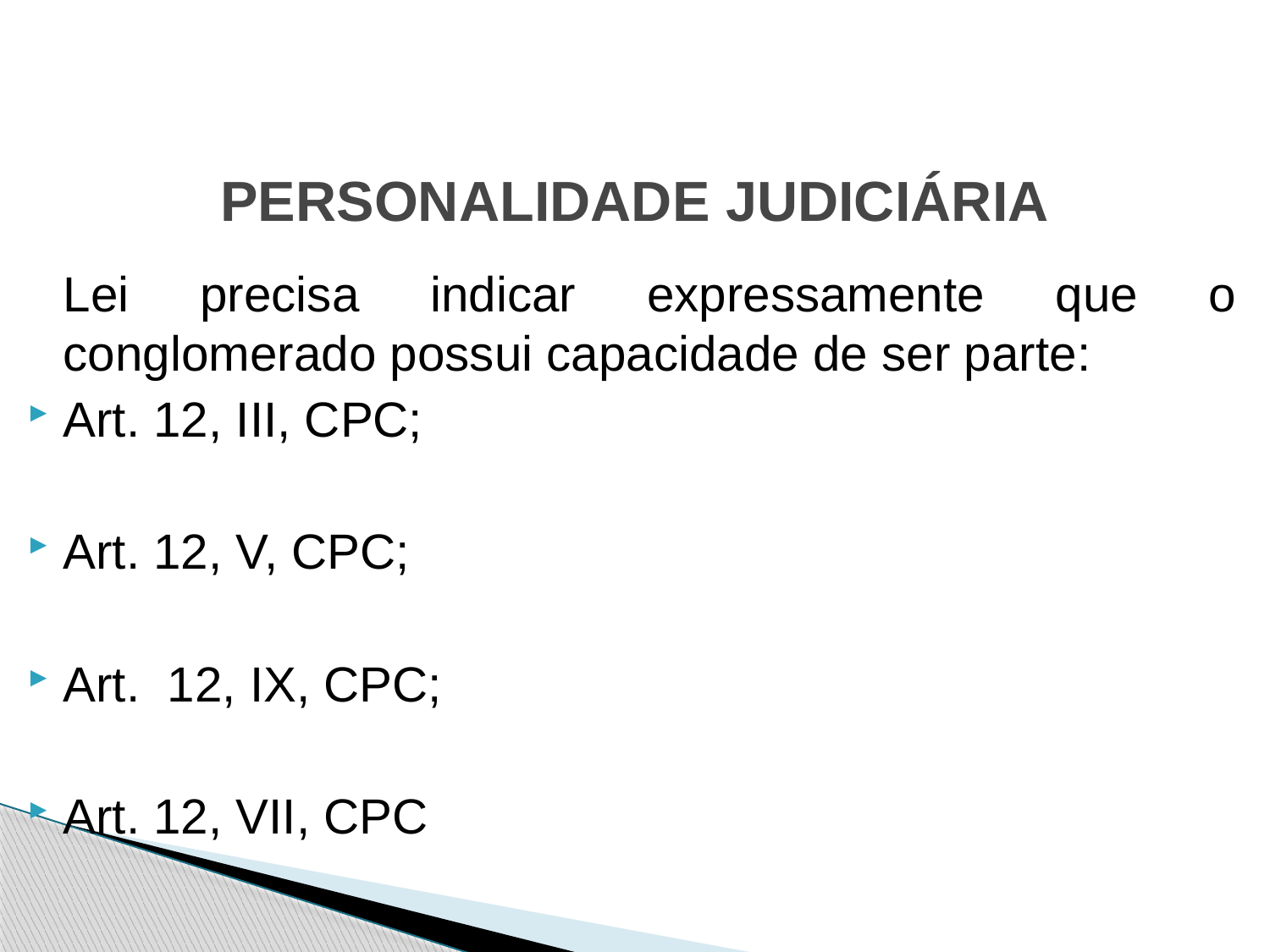

# PERSONALIDADE JUDICIÁRIA

	Lei precisa indicar expressamente que o conglomerado possui capacidade de ser parte:
Art. 12, III, CPC;

Art. 12, V, CPC;

Art.  12, IX, CPC;

Art. 12, VII, CPC